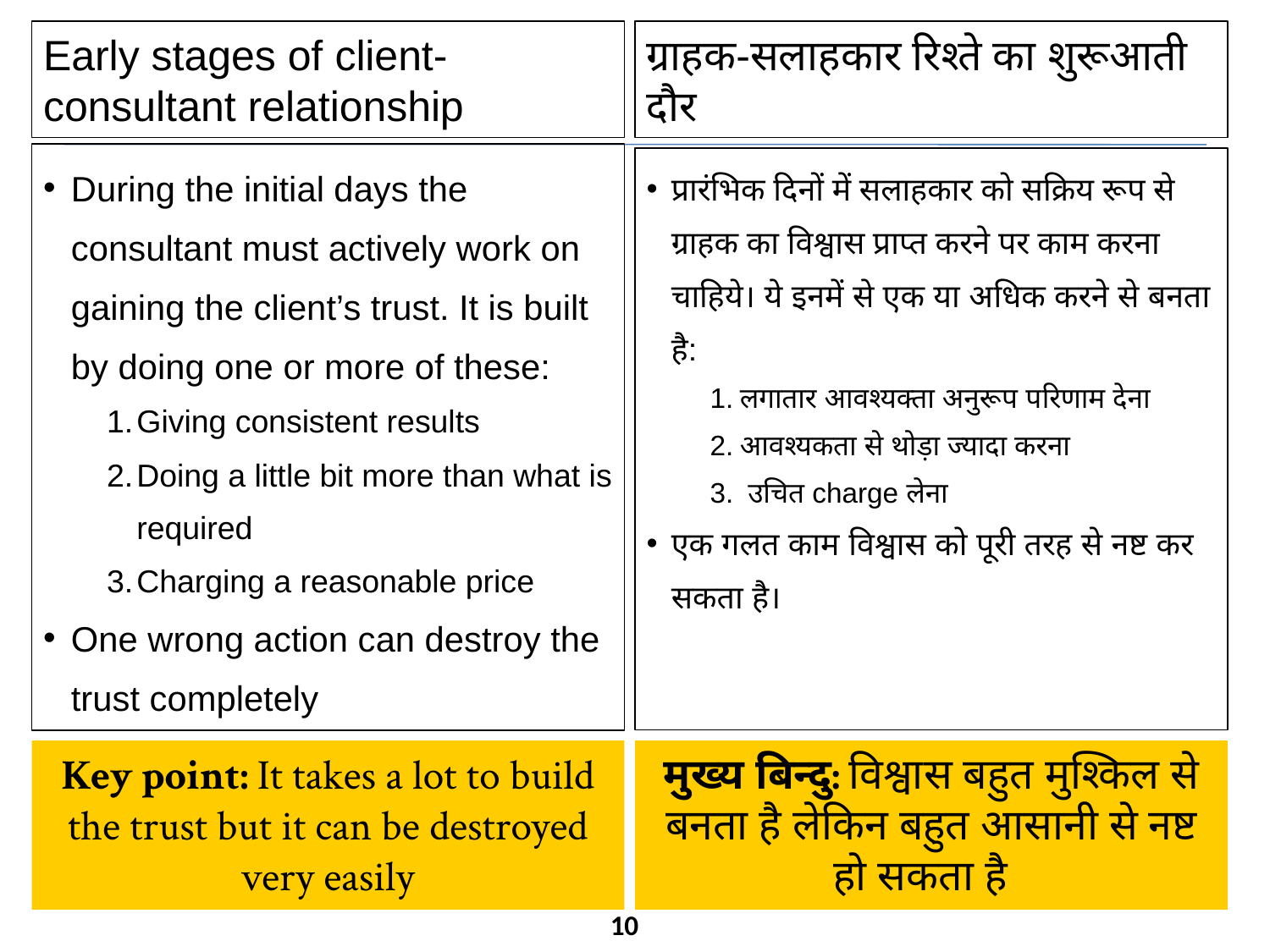

Early stages of client-consultant relationship
ग्राहक-सलाहकार रिश्ते का शुरूआती दौर
During the initial days the consultant must actively work on gaining the client’s trust. It is built by doing one or more of these:
Giving consistent results
Doing a little bit more than what is required
Charging a reasonable price
One wrong action can destroy the trust completely
प्रारंभिक दिनों में सलाहकार को सक्रिय रूप से ग्राहक का विश्वास प्राप्त करने पर काम करना चाहिये। ये इनमें से एक या अधिक करने से बनता है:
लगातार आवश्यक्ता अनुरूप परिणाम देना
आवश्यकता से थोड़ा ज्यादा करना
 उचित charge लेना
एक गलत काम विश्वास को पूरी तरह से नष्ट कर सकता है।
Key point: It takes a lot to build the trust but it can be destroyed very easily
मुख्य बिन्दु: विश्वास बहुत मुश्किल से बनता है लेकिन बहुत आसानी से नष्ट हो सकता है
10